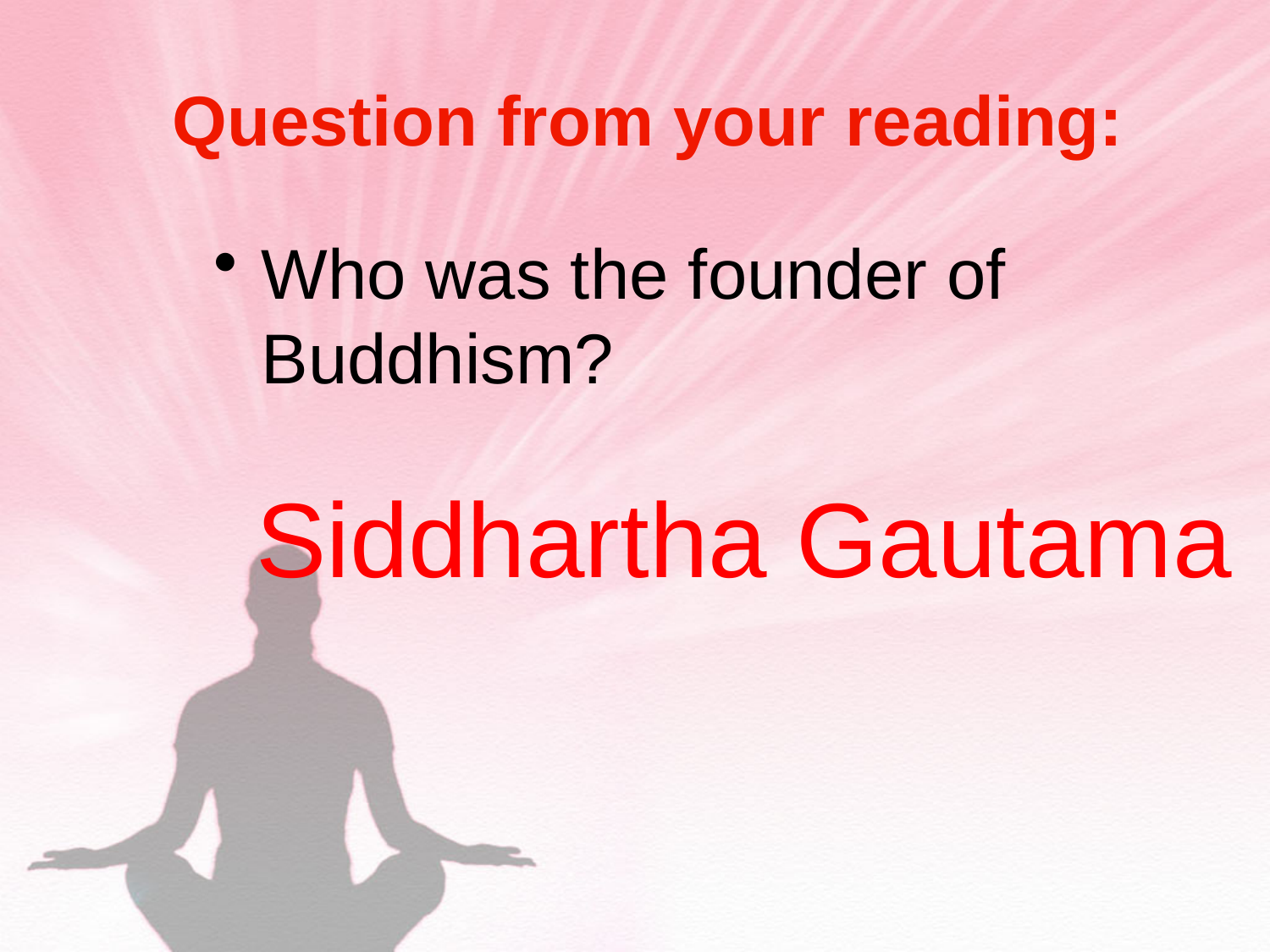

# Question from your reading:
Who was the founder of Buddhism?
Siddhartha Gautama